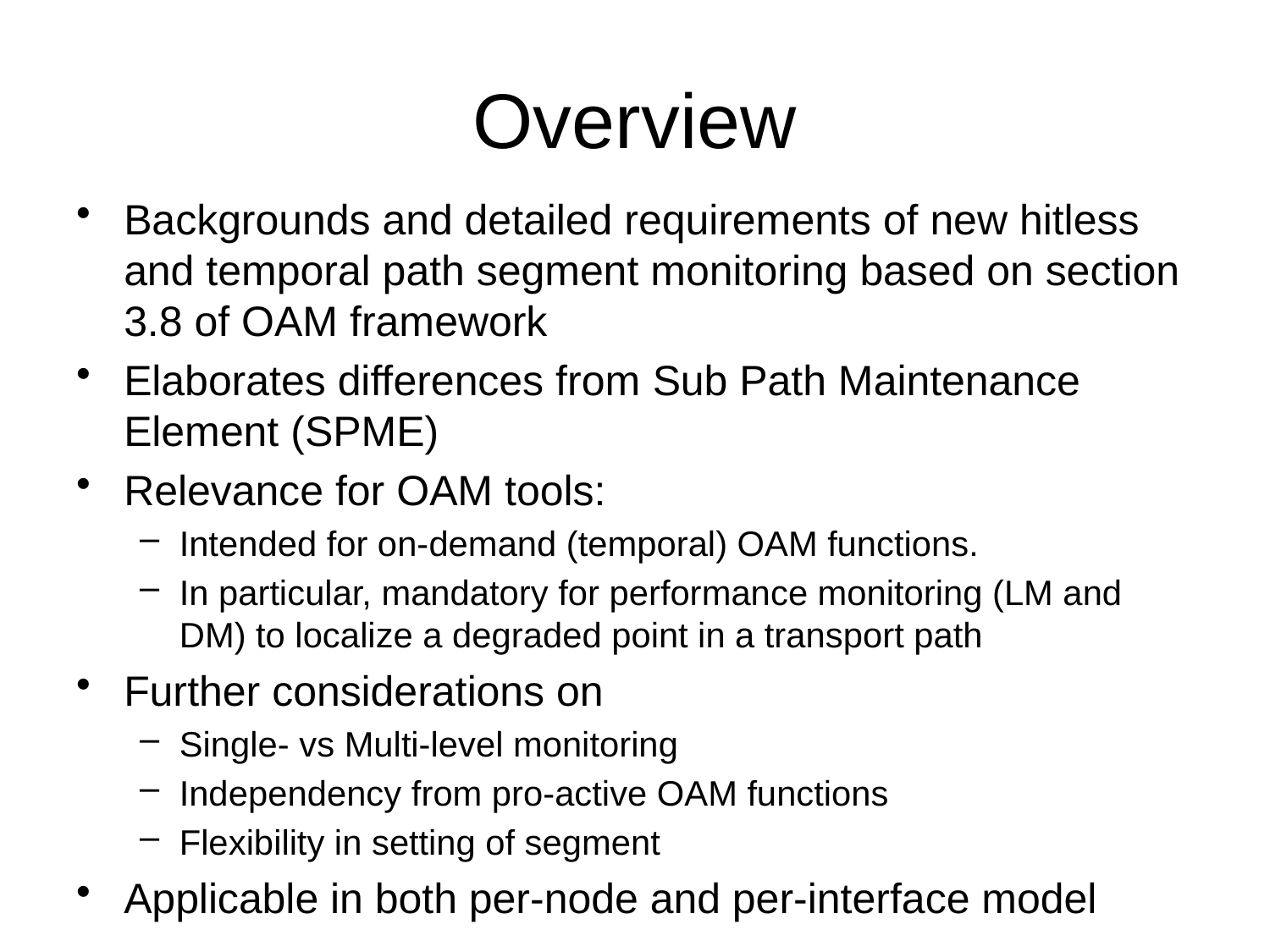

# Overview
Backgrounds and detailed requirements of new hitless and temporal path segment monitoring based on section 3.8 of OAM framework
Elaborates differences from Sub Path Maintenance Element (SPME)
Relevance for OAM tools:
Intended for on-demand (temporal) OAM functions.
In particular, mandatory for performance monitoring (LM and DM) to localize a degraded point in a transport path
Further considerations on
Single- vs Multi-level monitoring
Independency from pro-active OAM functions
Flexibility in setting of segment
Applicable in both per-node and per-interface model